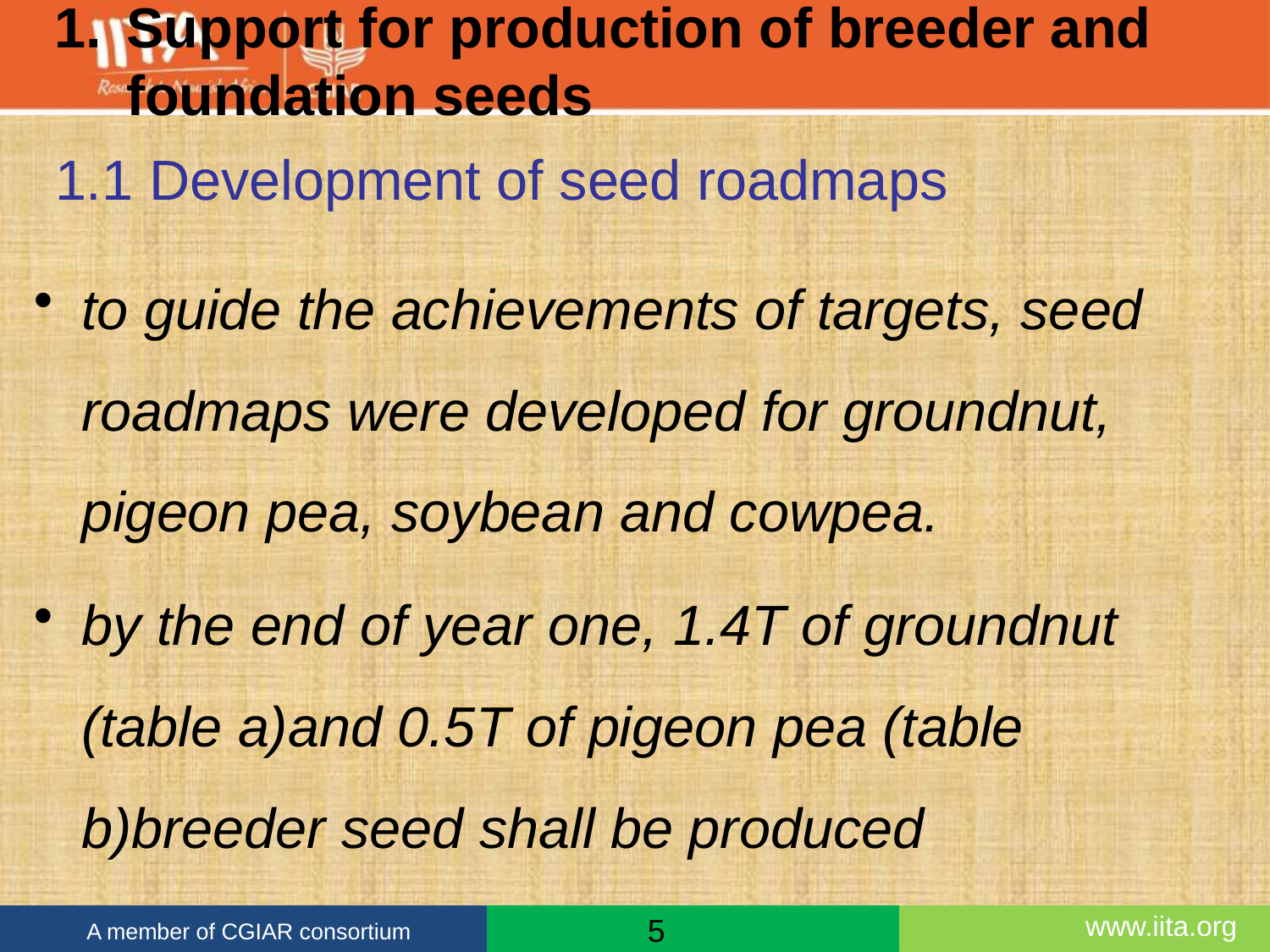

Support for production of breeder and foundation seeds
1.1 Development of seed roadmaps
to guide the achievements of targets, seed roadmaps were developed for groundnut,  pigeon pea, soybean and cowpea.
by the end of year one, 1.4T of groundnut (table a)and 0.5T of pigeon pea (table b)breeder seed shall be produced
5